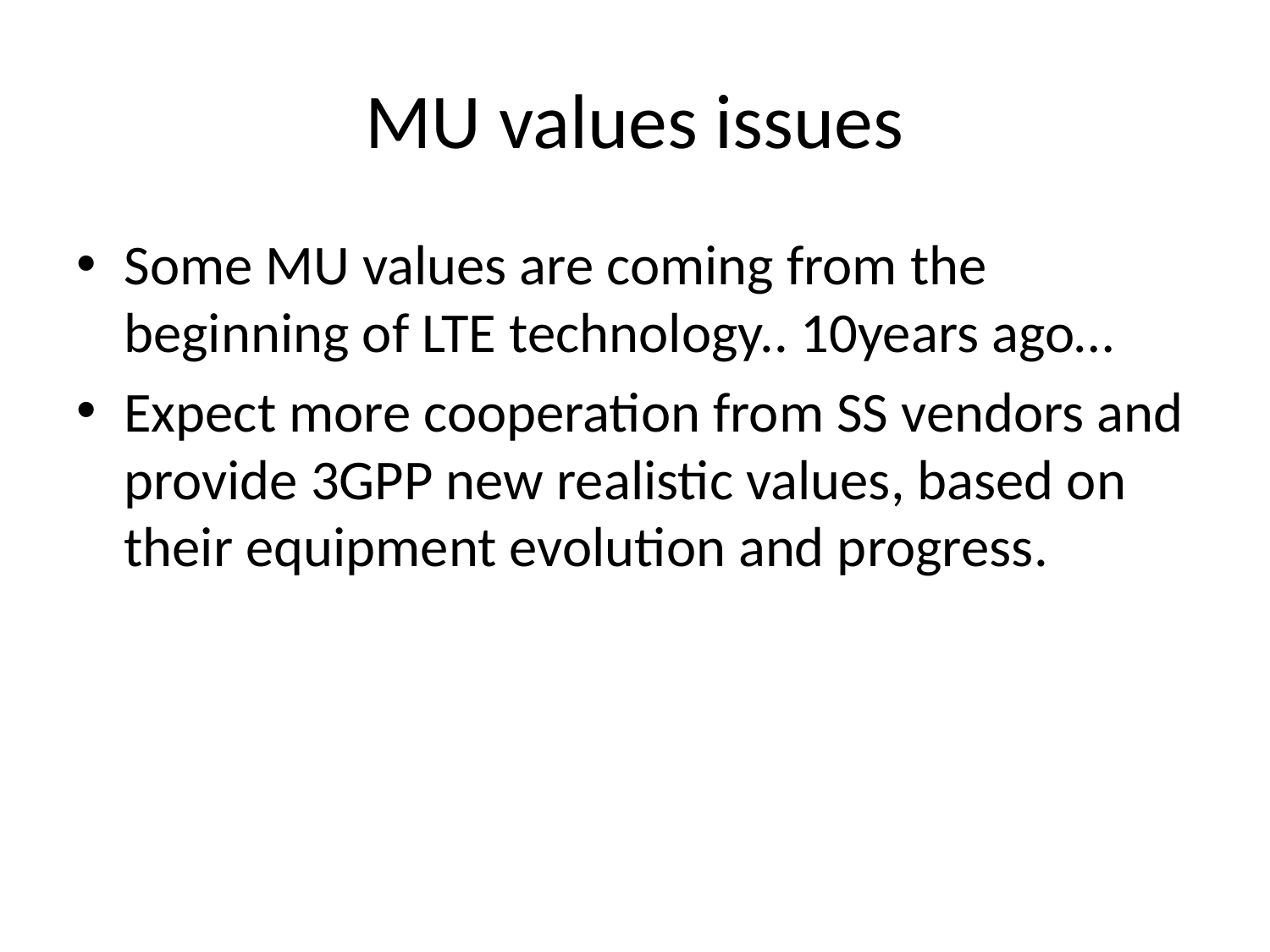

# MU values issues
Some MU values are coming from the beginning of LTE technology.. 10years ago…
Expect more cooperation from SS vendors and provide 3GPP new realistic values, based on their equipment evolution and progress.